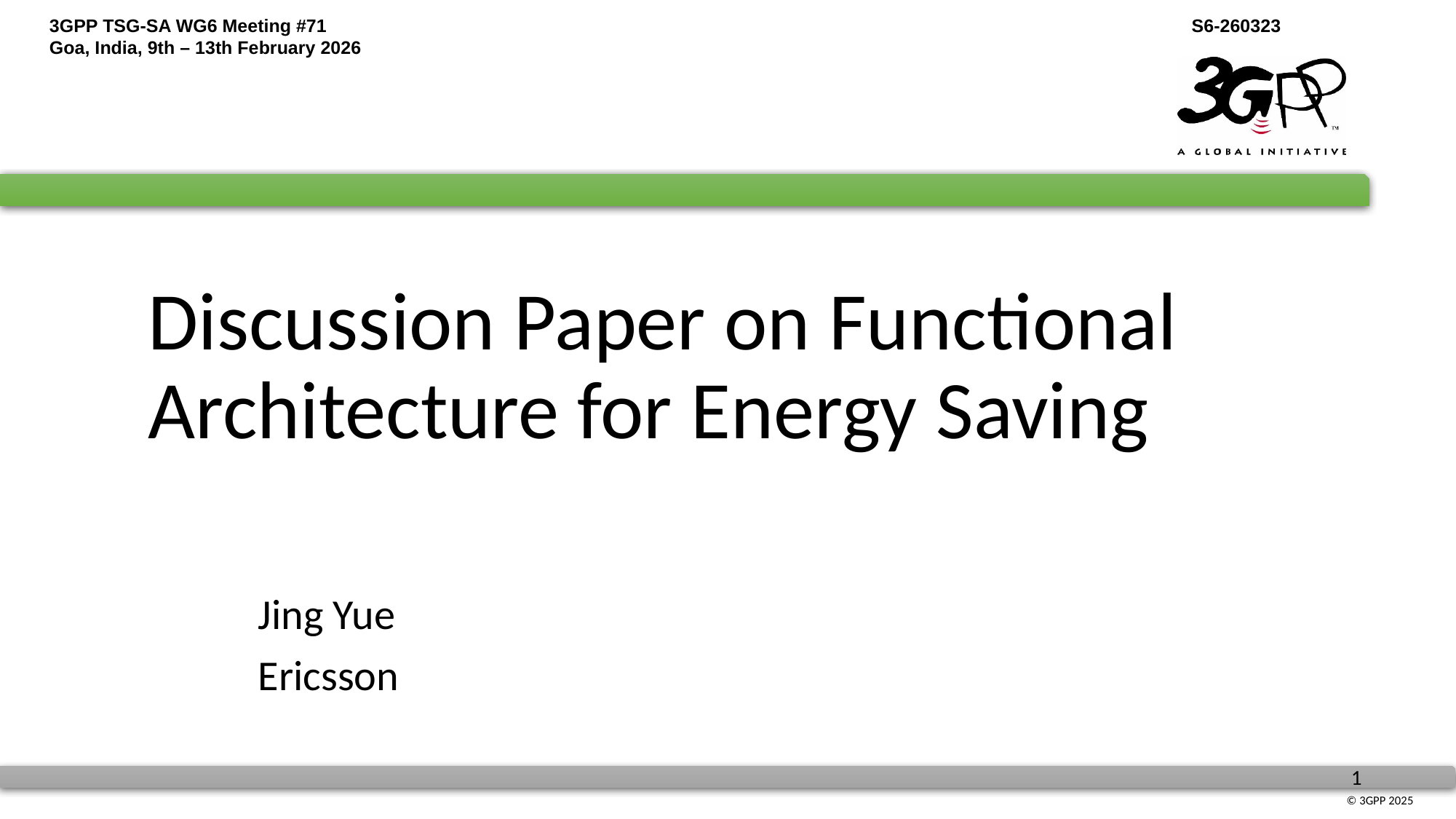

# Discussion Paper on Functional Architecture for Energy Saving
Jing Yue
Ericsson